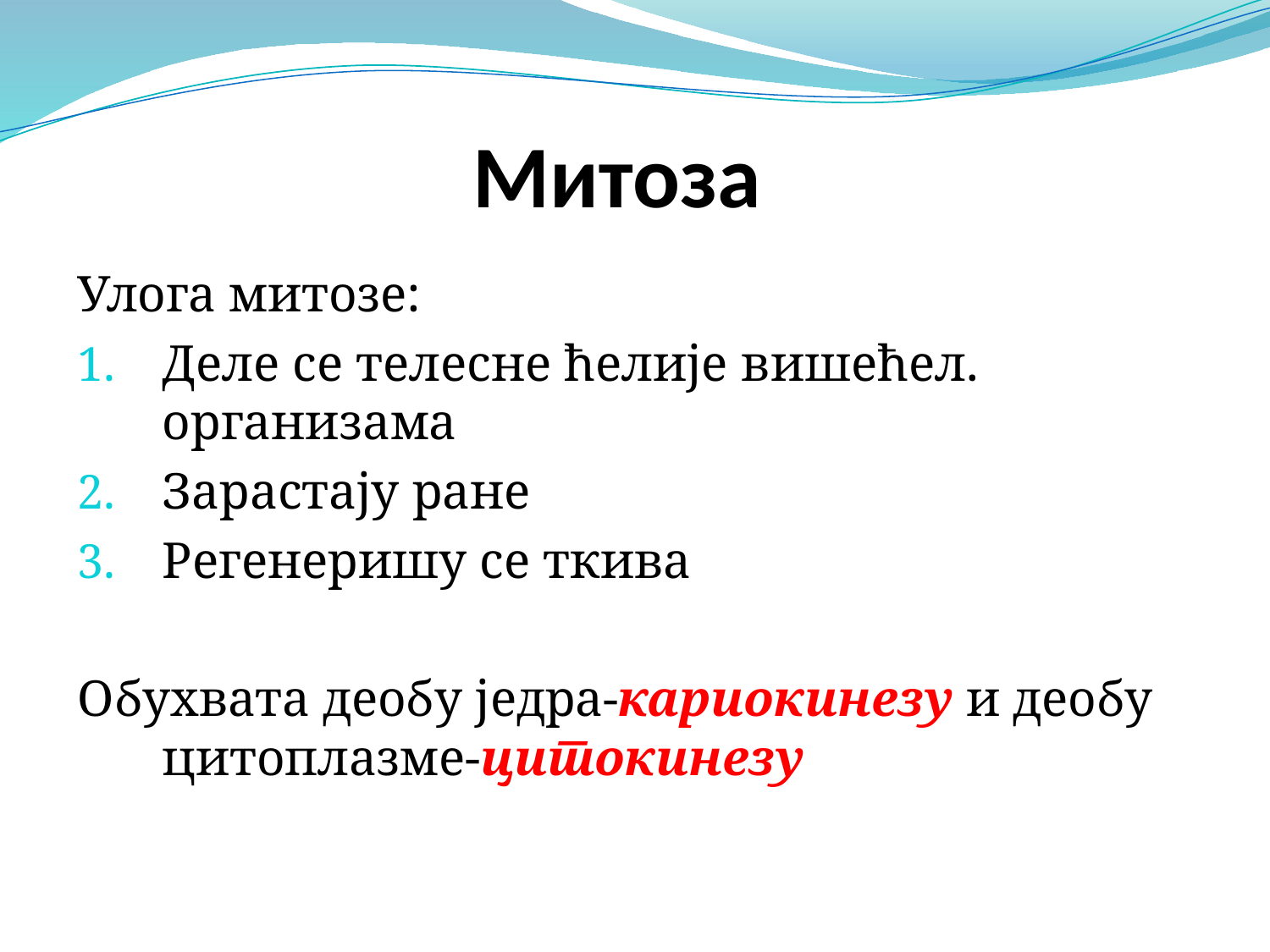

Митоза
Улога митозе:
Деле се телесне ћелије вишећел. организама
Зарастају ране
Регенеришу се ткива

Обухвата деобу једра-кариокинезу и деобу цитоплазме-цитокинезу